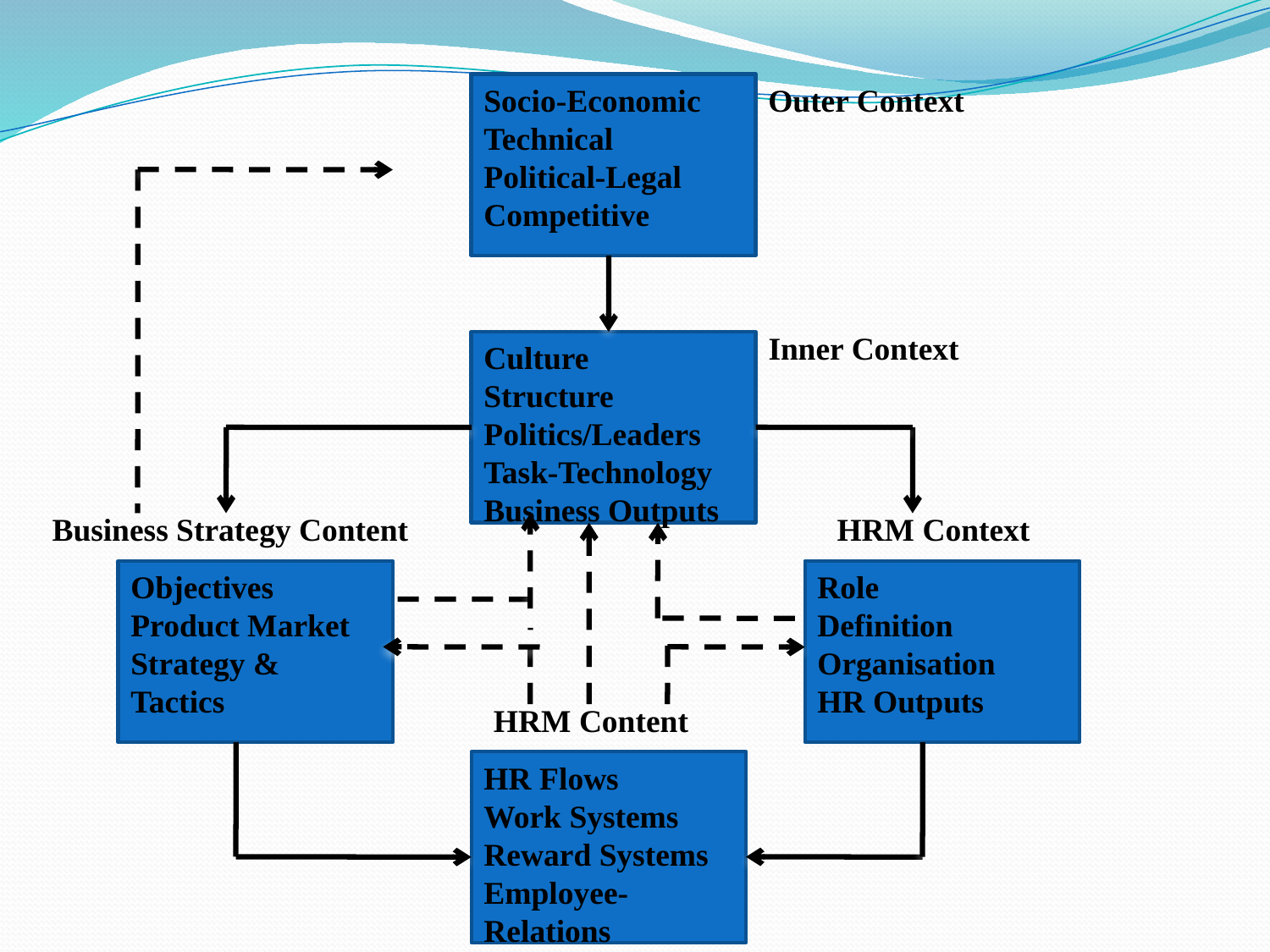

Socio-Economic
Technical
Political-Legal
Competitive
Outer Context
Inner Context
Culture
Structure
Politics/Leaders
Task-Technology
Business Outputs

Business Strategy Content
HRM Context
Objectives
Product Market
Strategy & Tactics
Role
Definition
Organisation
HR Outputs
HRM Content
HR Flows
Work Systems
Reward Systems
Employee-Relations